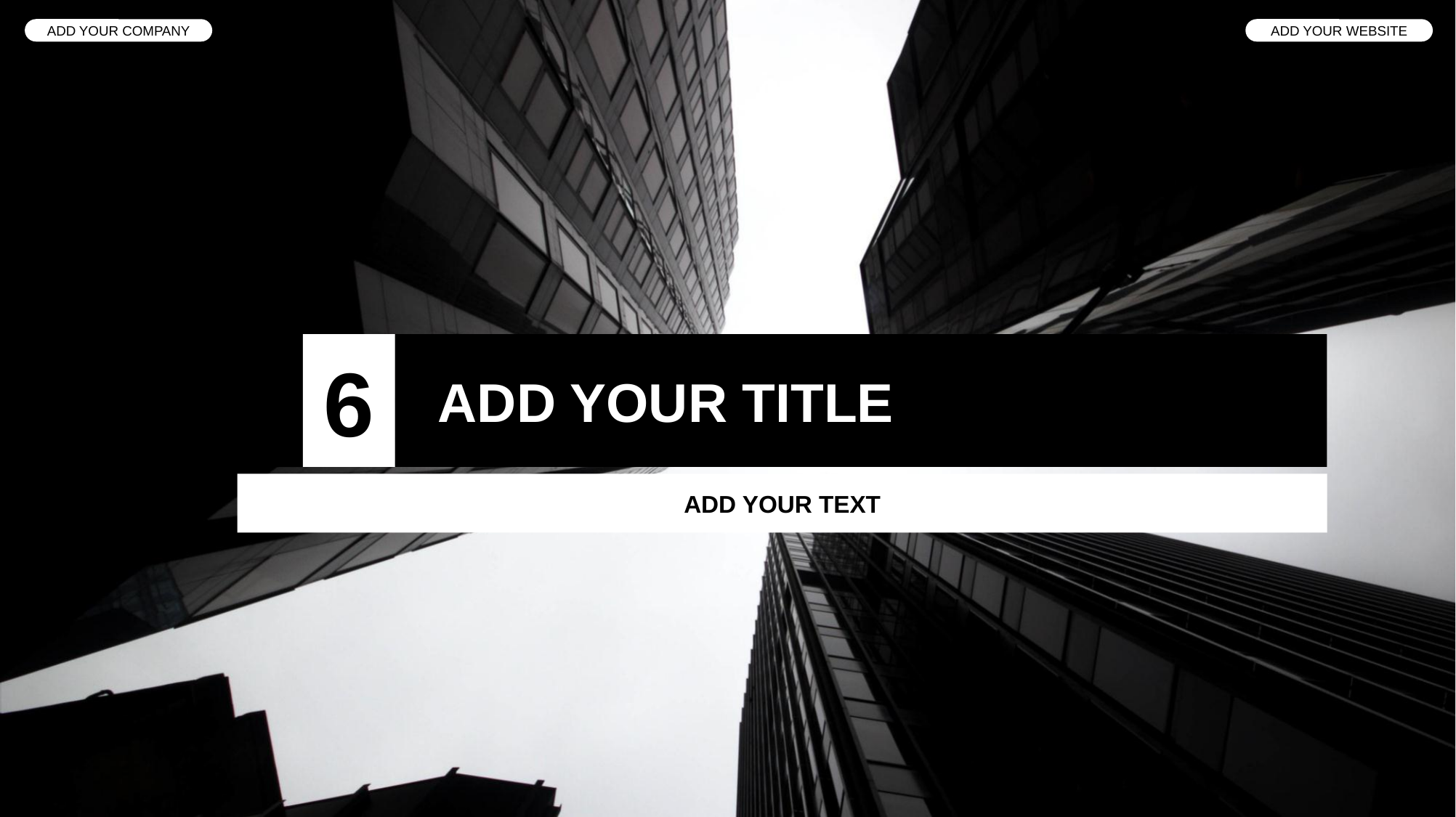

ADD YOUR COMPANY
ADD YOUR WEBSITE

6
ADD YOUR TITLE
ADD YOUR TEXT